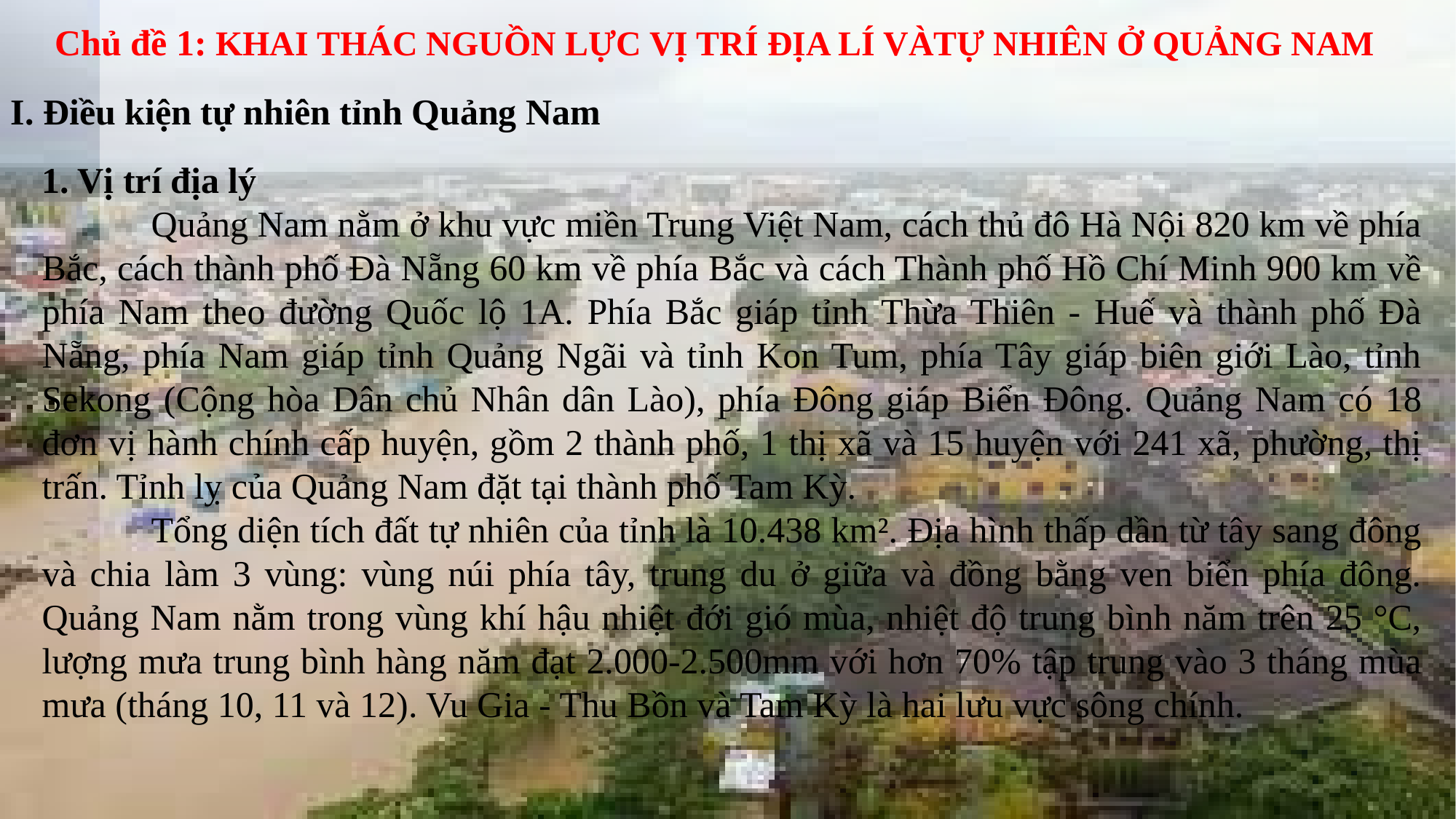

Chủ đề 1: KHAI THÁC NGUỒN LỰC VỊ TRÍ ĐỊA LÍ VÀTỰ NHIÊN Ở QUẢNG NAM
I. Điều kiện tự nhiên tỉnh Quảng Nam
1. Vị trí địa lý
	Quảng Nam nằm ở khu vực miền Trung Việt Nam, cách thủ đô Hà Nội 820 km về phía Bắc, cách thành phố Đà Nẵng 60 km về phía Bắc và cách Thành phố Hồ Chí Minh 900 km về phía Nam theo đường Quốc lộ 1A. Phía Bắc giáp tỉnh Thừa Thiên - Huế và thành phố Đà Nẵng, phía Nam giáp tỉnh Quảng Ngãi và tỉnh Kon Tum, phía Tây giáp biên giới Lào, tỉnh Sekong (Cộng hòa Dân chủ Nhân dân Lào), phía Đông giáp Biển Đông. Quảng Nam có 18 đơn vị hành chính cấp huyện, gồm 2 thành phố, 1 thị xã và 15 huyện với 241 xã, phường, thị trấn. Tỉnh lỵ của Quảng Nam đặt tại thành phố Tam Kỳ.
	Tổng diện tích đất tự nhiên của tỉnh là 10.438 km². Địa hình thấp dần từ tây sang đông và chia làm 3 vùng: vùng núi phía tây, trung du ở giữa và đồng bằng ven biển phía đông. Quảng Nam nằm trong vùng khí hậu nhiệt đới gió mùa, nhiệt độ trung bình năm trên 25 °C, lượng mưa trung bình hàng năm đạt 2.000-2.500mm với hơn 70% tập trung vào 3 tháng mùa mưa (tháng 10, 11 và 12). Vu Gia - Thu Bồn và Tam Kỳ là hai lưu vực sông chính.